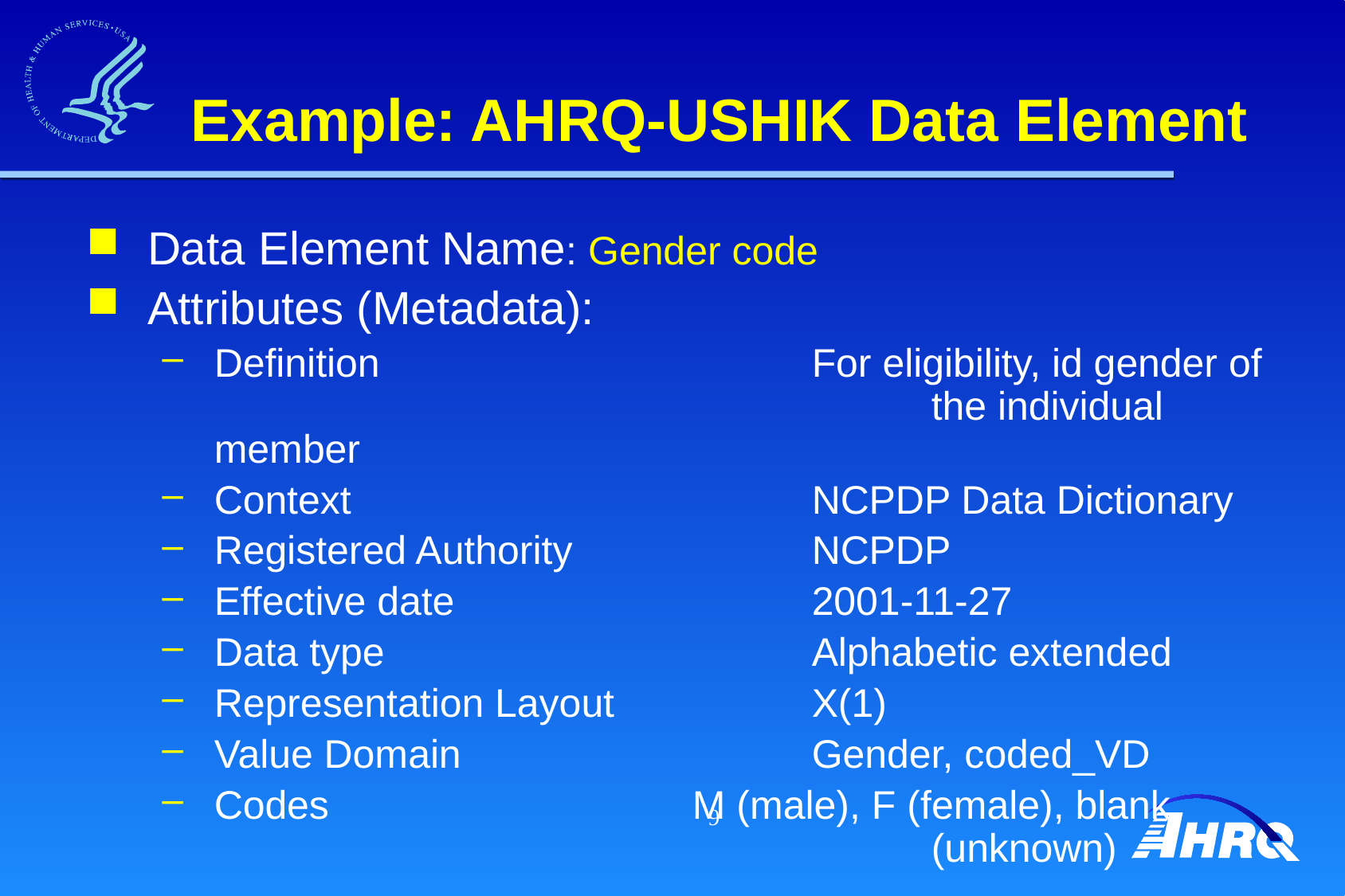

# Example: AHRQ-USHIK Data Element
Data Element Name: Gender code
Attributes (Metadata):
Definition				For eligibility, id gender of 						the individual member
Context				NCPDP Data Dictionary
Registered Authority		NCPDP
Effective date 			2001-11-27
Data type				Alphabetic extended
Representation Layout		X(1)
Value Domain			Gender, coded_VD
Codes				M (male), F (female), blank 						(unknown)
9